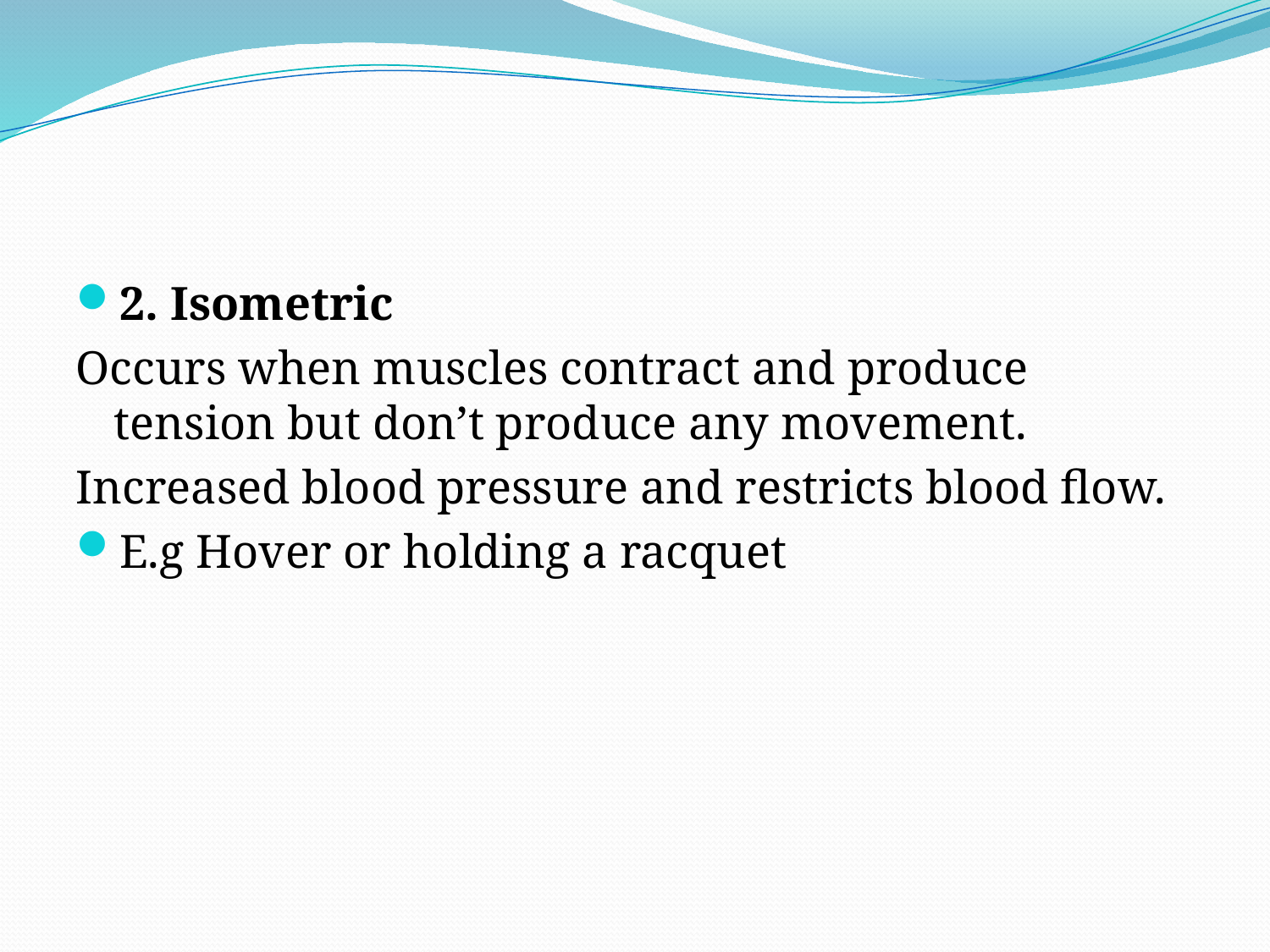

#
2. Isometric
Occurs when muscles contract and produce tension but don’t produce any movement.
Increased blood pressure and restricts blood flow.
E.g Hover or holding a racquet